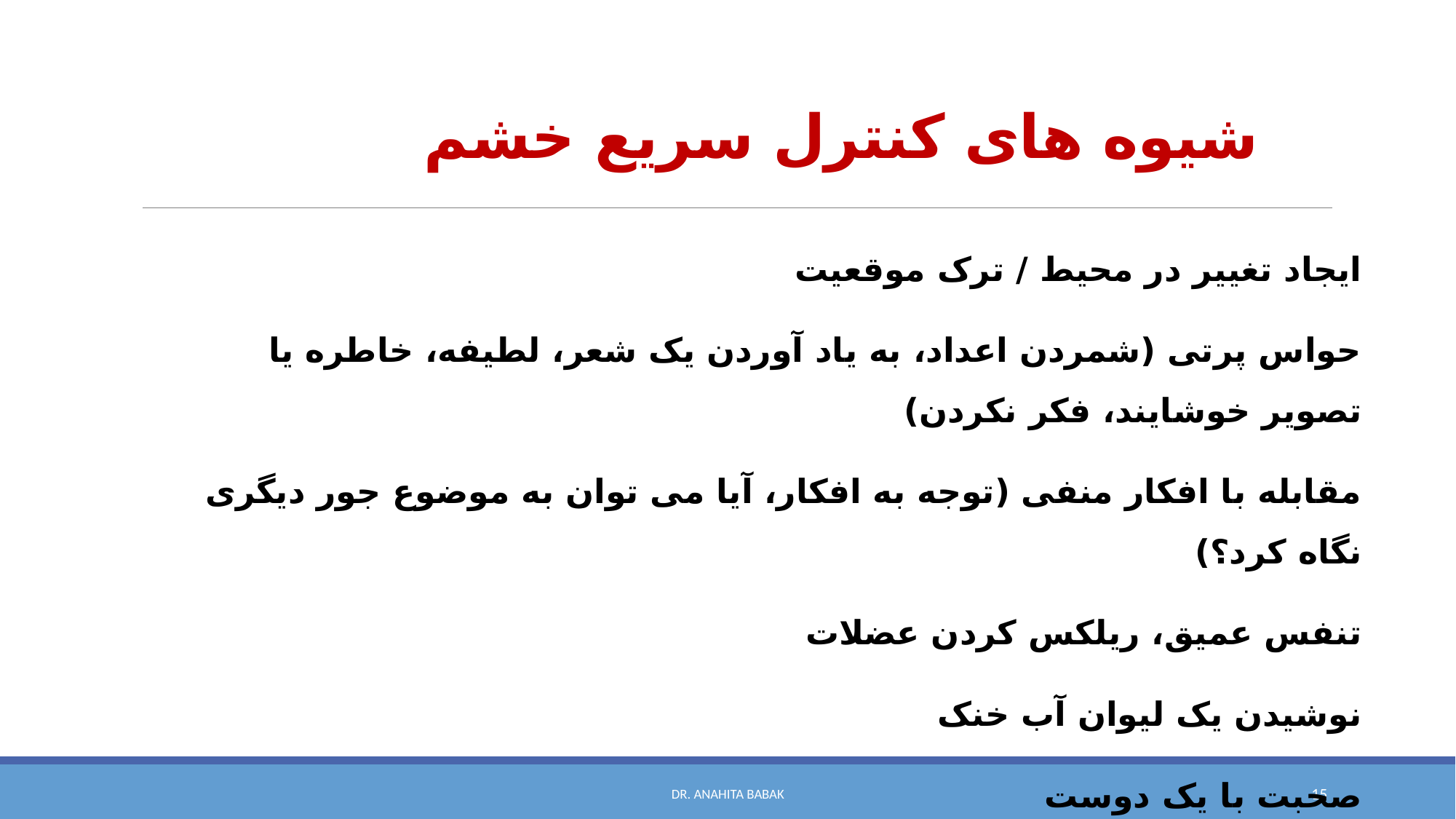

# شیوه های کنترل سریع خشم
ایجاد تغییر در محیط / ترک موقعیت
حواس پرتی (شمردن اعداد، به ياد آوردن یک شعر، لطيفه، خاطره يا تصوير خوشايند، فكر نكردن)
مقابله با افکار منفی (توجه به افکار، آیا می توان به موضوع جور دیگری نگاه کرد؟)
تنفس عمیق، ریلکس کردن عضلات
نوشیدن یک لیوان آب خنک
صحبت با یک دوست

Dr. Anahita Babak
15